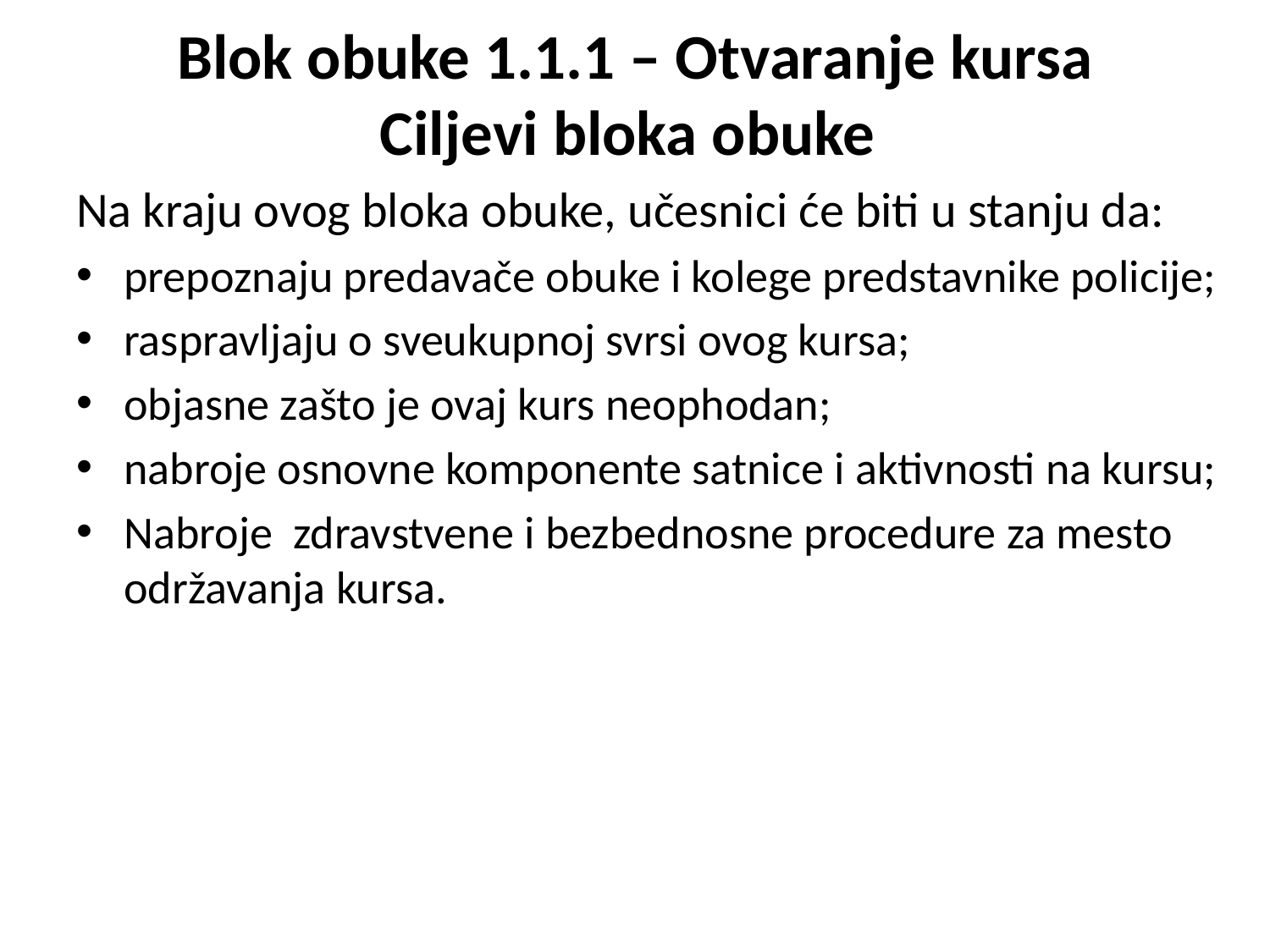

# Blok obuke 1.1.1 – Otvaranje kursa Ciljevi bloka obuke
Na kraju ovog bloka obuke, učesnici će biti u stanju da:
prepoznaju predavače obuke i kolege predstavnike policije;
raspravljaju o sveukupnoj svrsi ovog kursa;
objasne zašto je ovaj kurs neophodan;
nabroje osnovne komponente satnice i aktivnosti na kursu;
Nabroje  zdravstvene i bezbednosne procedure za mesto održavanja kursa.